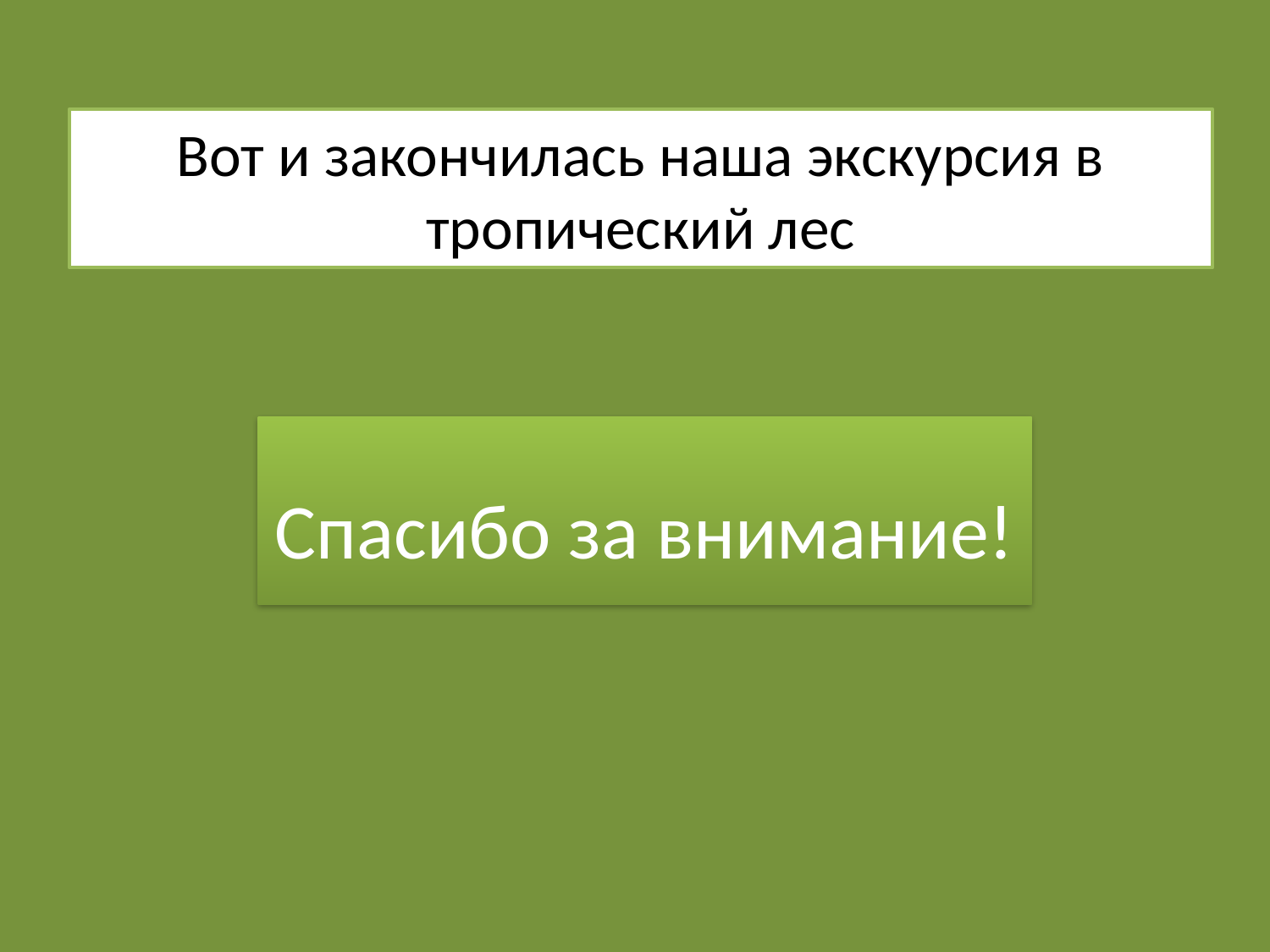

# Вот и закончилась наша экскурсия в тропический лес

Спасибо за внимание!